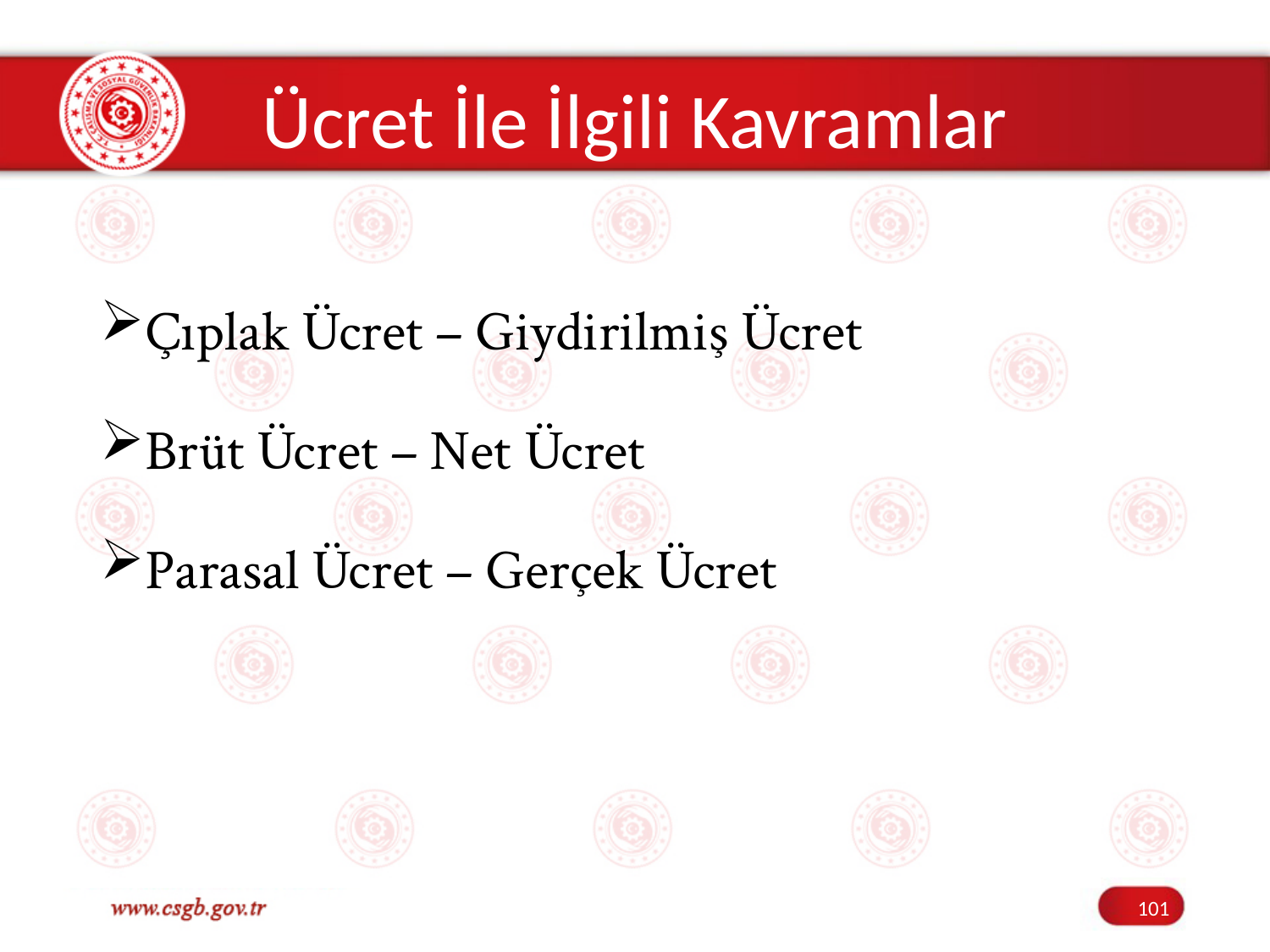

# Ücret İle İlgili Kavramlar
Çıplak Ücret – Giydirilmiş Ücret
Brüt Ücret – Net Ücret
Parasal Ücret – Gerçek Ücret

101